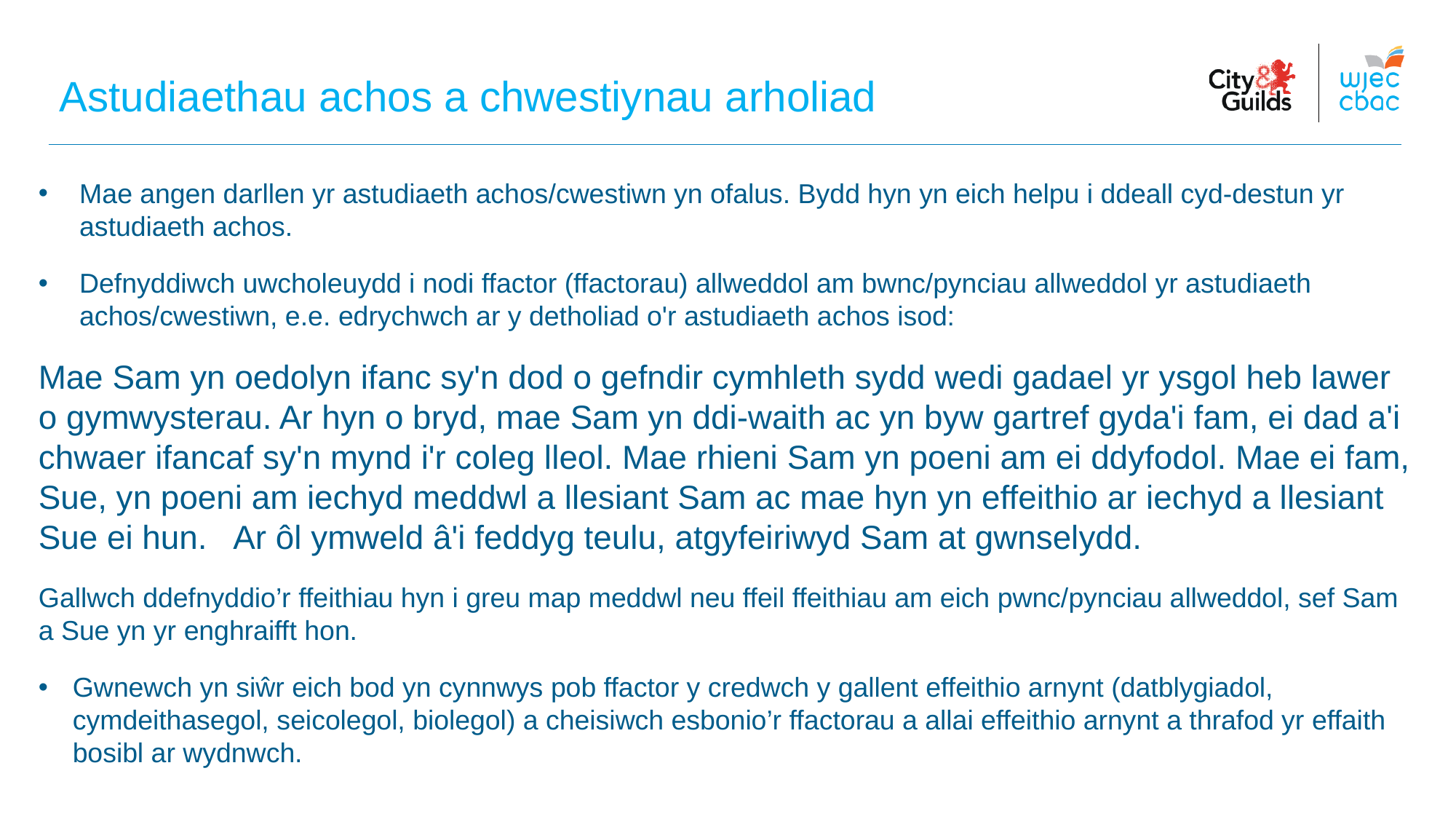

# Astudiaethau achos a chwestiynau arholiad
Mae angen darllen yr astudiaeth achos/cwestiwn yn ofalus. Bydd hyn yn eich helpu i ddeall cyd-destun yr astudiaeth achos.
Defnyddiwch uwcholeuydd i nodi ffactor (ffactorau) allweddol am bwnc/pynciau allweddol yr astudiaeth achos/cwestiwn, e.e. edrychwch ar y detholiad o'r astudiaeth achos isod:
Mae Sam yn oedolyn ifanc sy'n dod o gefndir cymhleth sydd wedi gadael yr ysgol heb lawer o gymwysterau. Ar hyn o bryd, mae Sam yn ddi-waith ac yn byw gartref gyda'i fam, ei dad a'i chwaer ifancaf sy'n mynd i'r coleg lleol. Mae rhieni Sam yn poeni am ei ddyfodol. Mae ei fam, Sue, yn poeni am iechyd meddwl a llesiant Sam ac mae hyn yn effeithio ar iechyd a llesiant Sue ei hun.   Ar ôl ymweld â'i feddyg teulu, atgyfeiriwyd Sam at gwnselydd.
Gallwch ddefnyddio’r ffeithiau hyn i greu map meddwl neu ffeil ffeithiau am eich pwnc/pynciau allweddol, sef Sam a Sue yn yr enghraifft hon.
Gwnewch yn siŵr eich bod yn cynnwys pob ffactor y credwch y gallent effeithio arnynt (datblygiadol, cymdeithasegol, seicolegol, biolegol) a cheisiwch esbonio’r ffactorau a allai effeithio arnynt a thrafod yr effaith bosibl ar wydnwch.